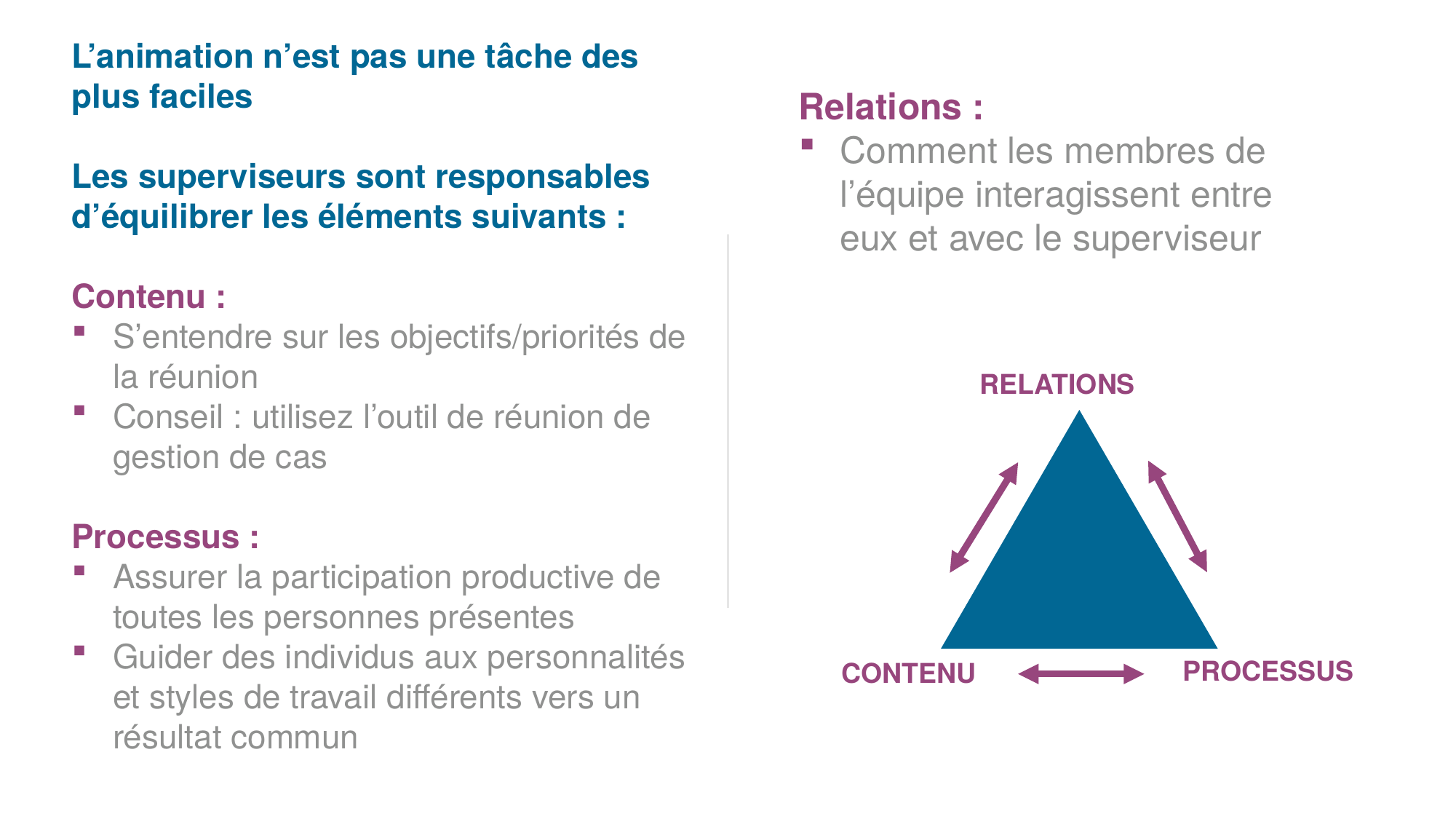

L’animation n’est pas une tâche des plus faciles

Les superviseurs sont responsables d’équilibrer les éléments suivants :

Contenu :
S’entendre sur les objectifs/priorités de la réunion
Conseil : utilisez l’outil de réunion de gestion de cas

Processus :
Assurer la participation productive de toutes les personnes présentes
Guider des individus aux personnalités et styles de travail différents vers un résultat commun
Relations :
Comment les membres de l’équipe interagissent entre eux et avec le superviseur

RELATIONS

PROCESSUS

CONTENU